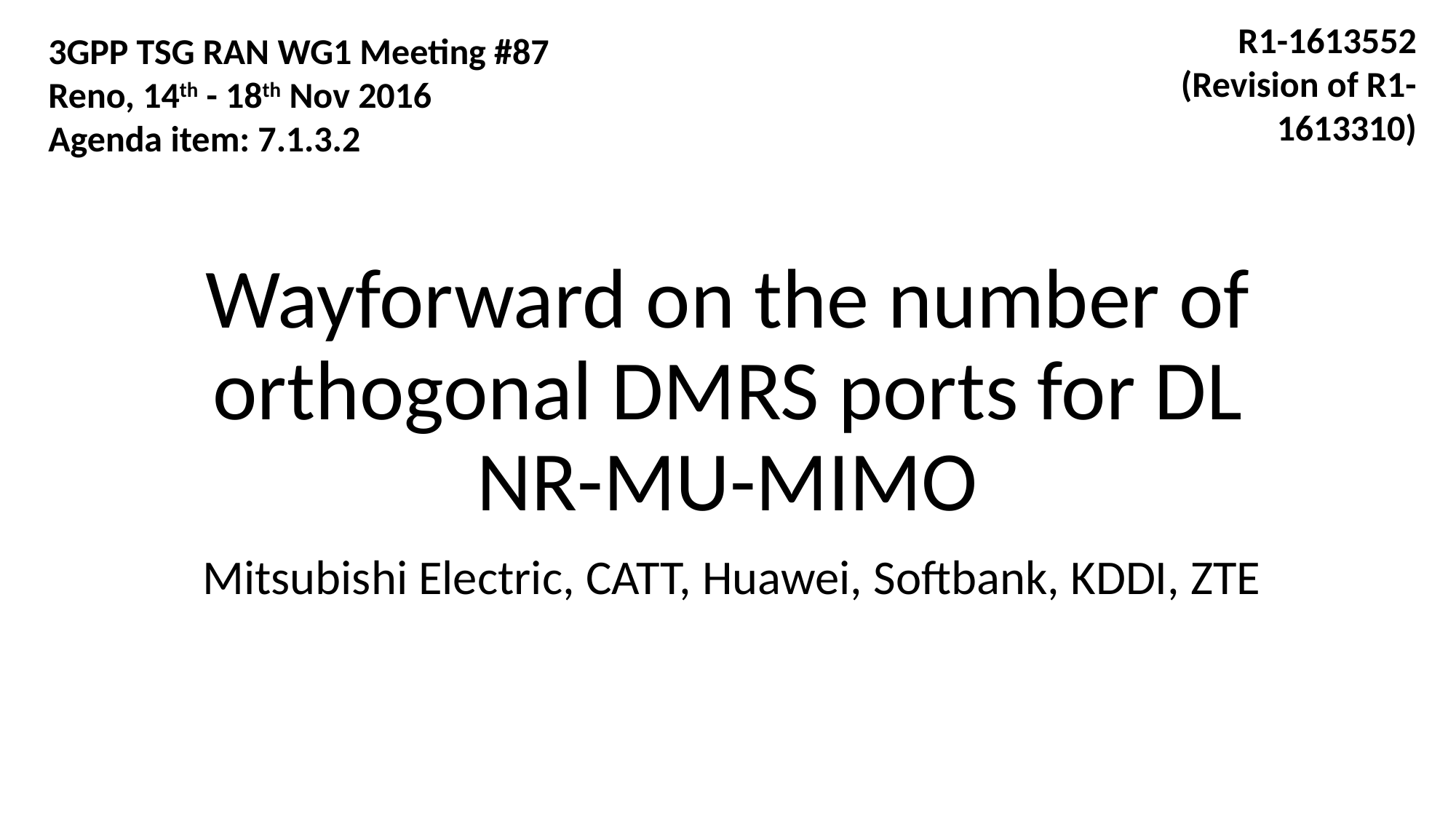

R1-1613552
　(Revision of R1-1613310)
3GPP TSG RAN WG1 Meeting #87
Reno, 14th - 18th Nov 2016
Agenda item: 7.1.3.2
# Wayforward on the number of orthogonal DMRS ports for DL NR-MU-MIMO
Mitsubishi Electric, CATT, Huawei, Softbank, KDDI, ZTE